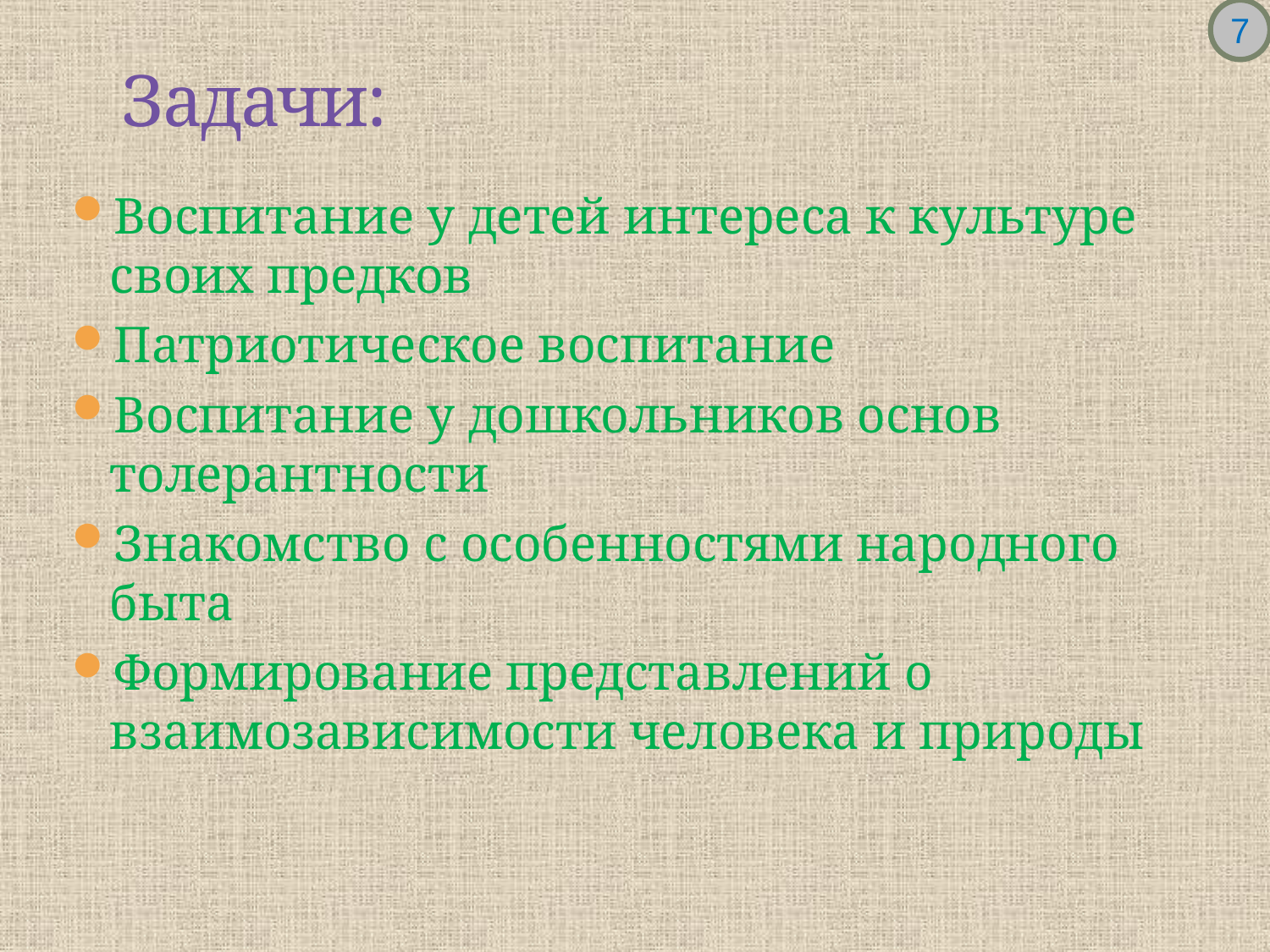

7
# Задачи:
Воспитание у детей интереса к культуре своих предков
Патриотическое воспитание
Воспитание у дошкольников основ толерантности
Знакомство с особенностями народного быта
Формирование представлений о взаимозависимости человека и природы